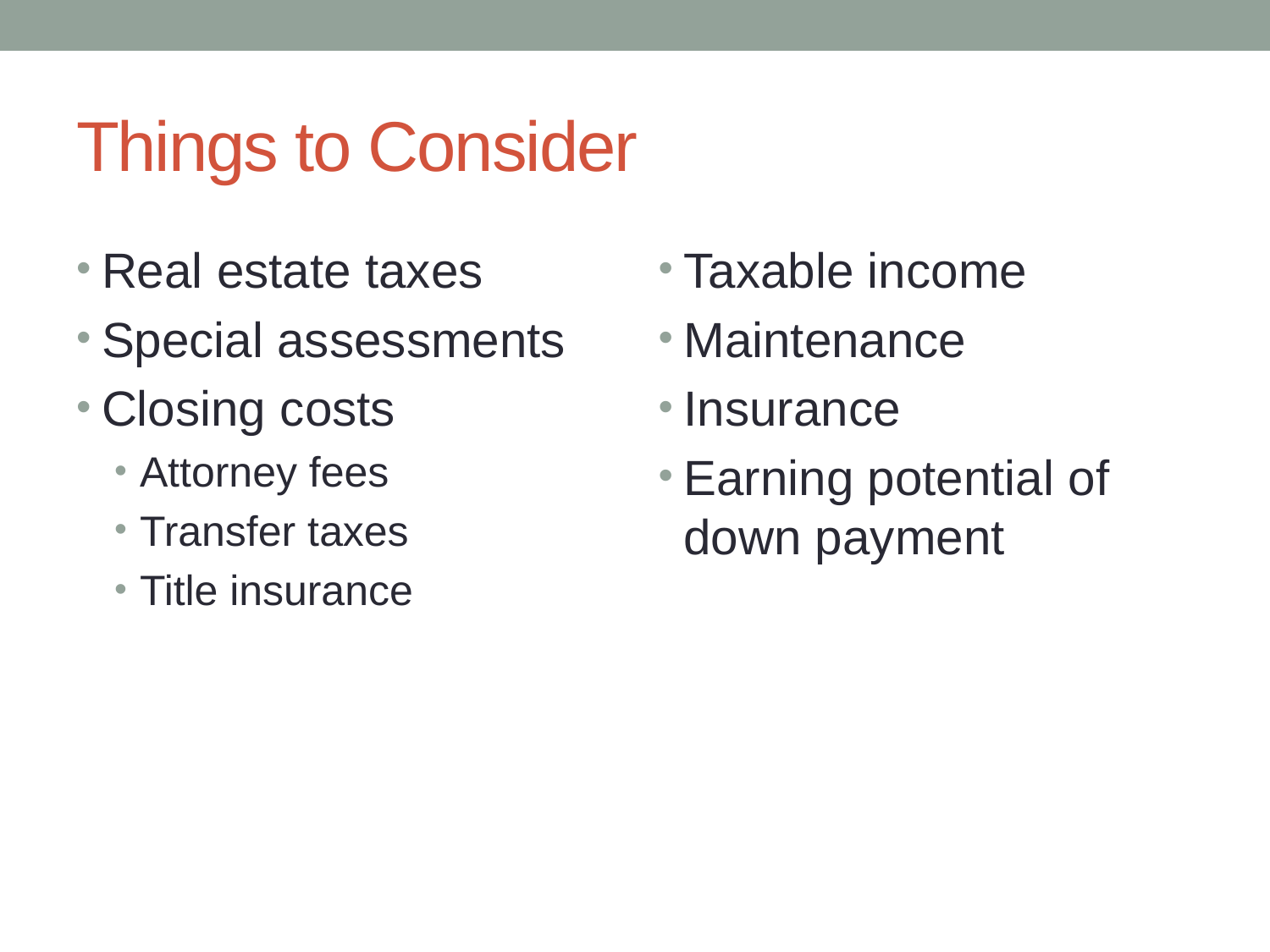

# Things to Consider
Real estate taxes
Special assessments
Closing costs
Attorney fees
Transfer taxes
Title insurance
Taxable income
Maintenance
Insurance
Earning potential of down payment